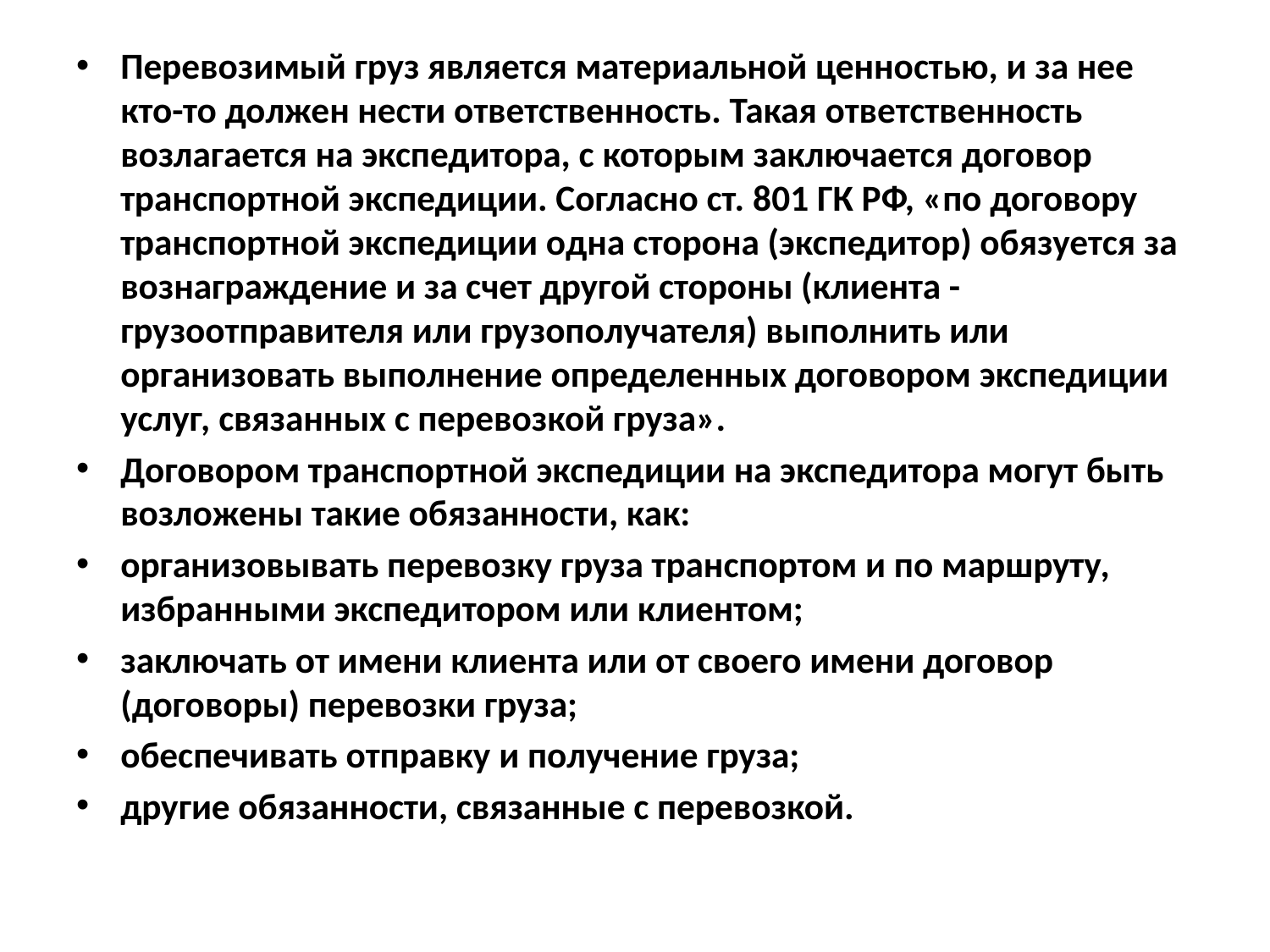

Перевозимый груз является материальной ценностью, и за нее кто-то должен нести ответственность. Такая ответственность возлагается на экспедитора, с которым заключается договор транспортной экспедиции. Согласно ст. 801 ГК РФ, «по договору транспортной экспедиции одна сторона (экспедитор) обязуется за вознаграждение и за счет другой стороны (клиента - грузоотправителя или грузополучателя) выполнить или организовать выполнение определенных договором экспедиции услуг, связанных с перевозкой груза».
Договором транспортной экспедиции на экспедитора могут быть возложены такие обязанности, как:
организовывать перевозку груза транспортом и по маршруту, избранными экспедитором или клиентом;
заключать от имени клиента или от своего имени договор (договоры) перевозки груза;
обеспечивать отправку и получение груза;
другие обязанности, связанные с перевозкой.